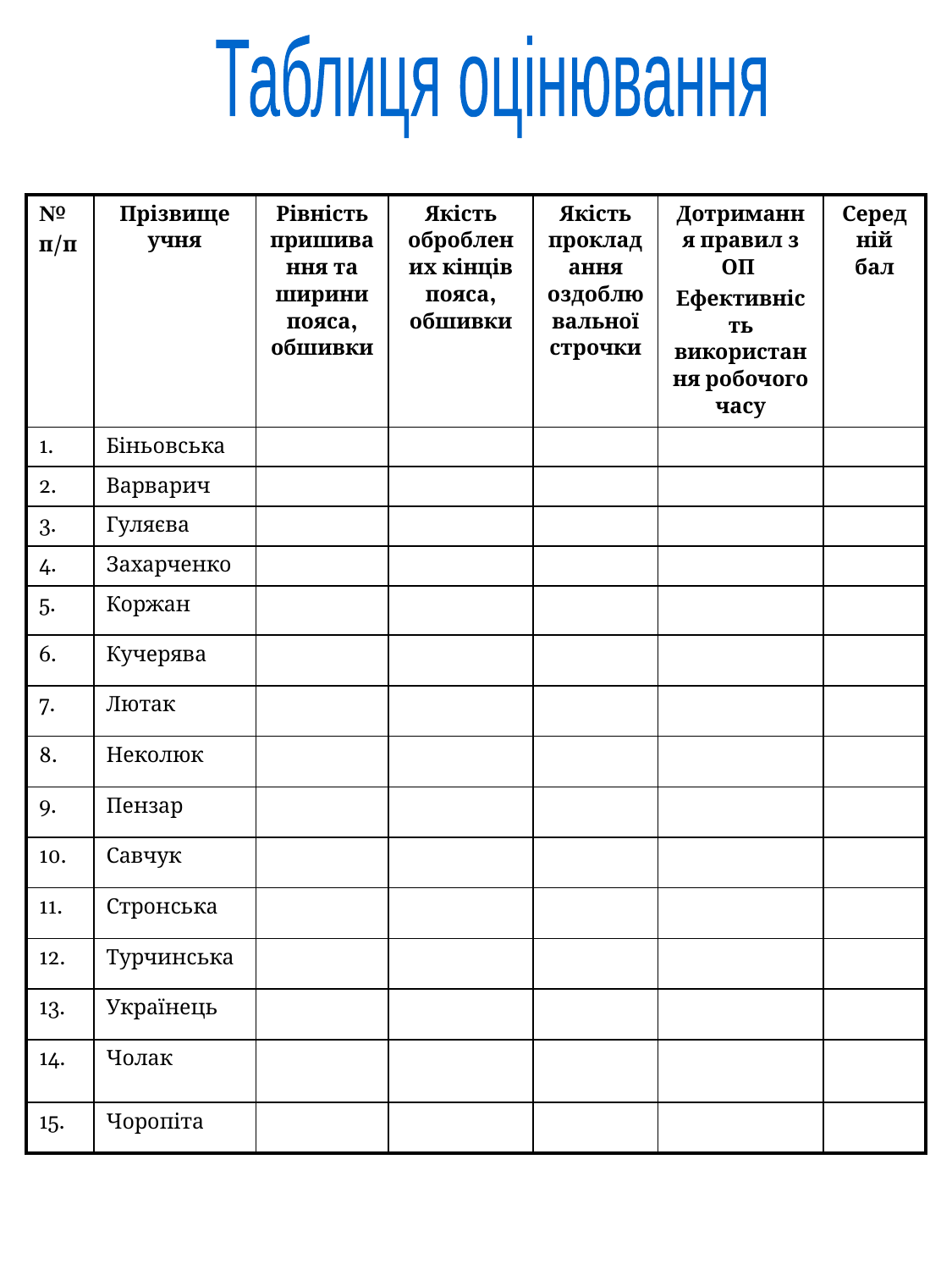

Таблиця оцінювання
| № п/п | Прізвище учня | Рівність пришивання та ширини пояса, обшивки | Якість оброблених кінців пояса, обшивки | Якість прокладання оздоблювальної строчки | Дотримання правил з ОП Ефективність використання робочого часу | Середній бал |
| --- | --- | --- | --- | --- | --- | --- |
| 1. | Біньовська |  |  |  |  |  |
| 2. | Варварич |  |  |  |  |  |
| 3. | Гуляєва |  |  |  |  |  |
| 4. | Захарченко |  |  |  |  |  |
| 5. | Коржан |  |  |  |  |  |
| 6. | Кучерява |  |  |  |  |  |
| 7. | Лютак |  |  |  |  |  |
| 8. | Неколюк |  |  |  |  |  |
| 9. | Пензар |  |  |  |  |  |
| 10. | Савчук |  |  |  |  |  |
| 11. | Стронська |  |  |  |  |  |
| 12. | Турчинська |  |  |  |  |  |
| 13. | Українець |  |  |  |  |  |
| 14. | Чолак |  |  |  |  |  |
| 15. | Чоропіта |  |  |  |  |  |